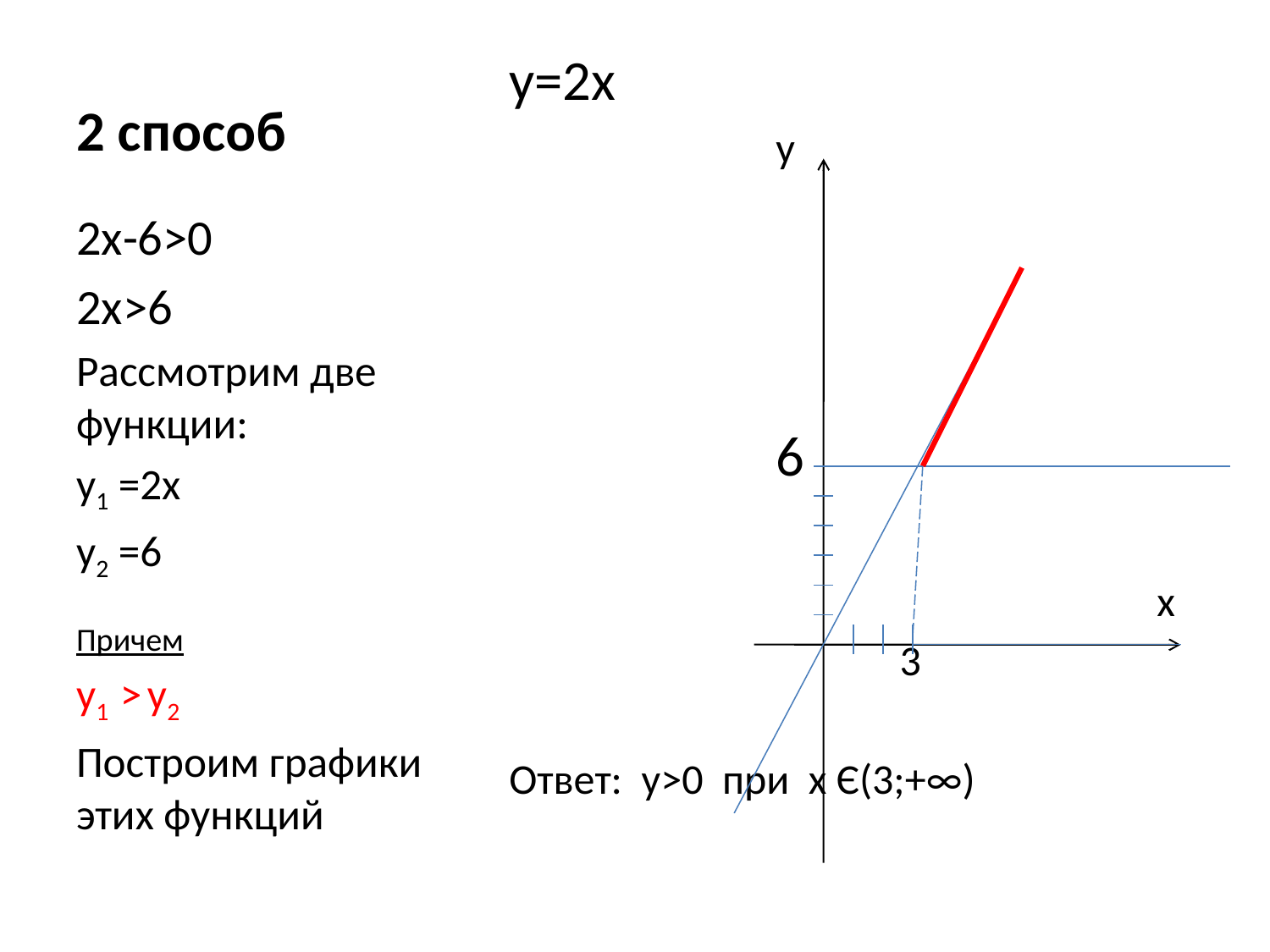

у=2х
                            у

                     6

                                                                    х
                                         3

Ответ:  у>0  при  х Є(3;+∞)
# 2 способ
2х-6>0
2х>6
Рассмотрим две функции:
у1 =2х
у2 =6
Причем
у1  > у2
Построим графики этих функций